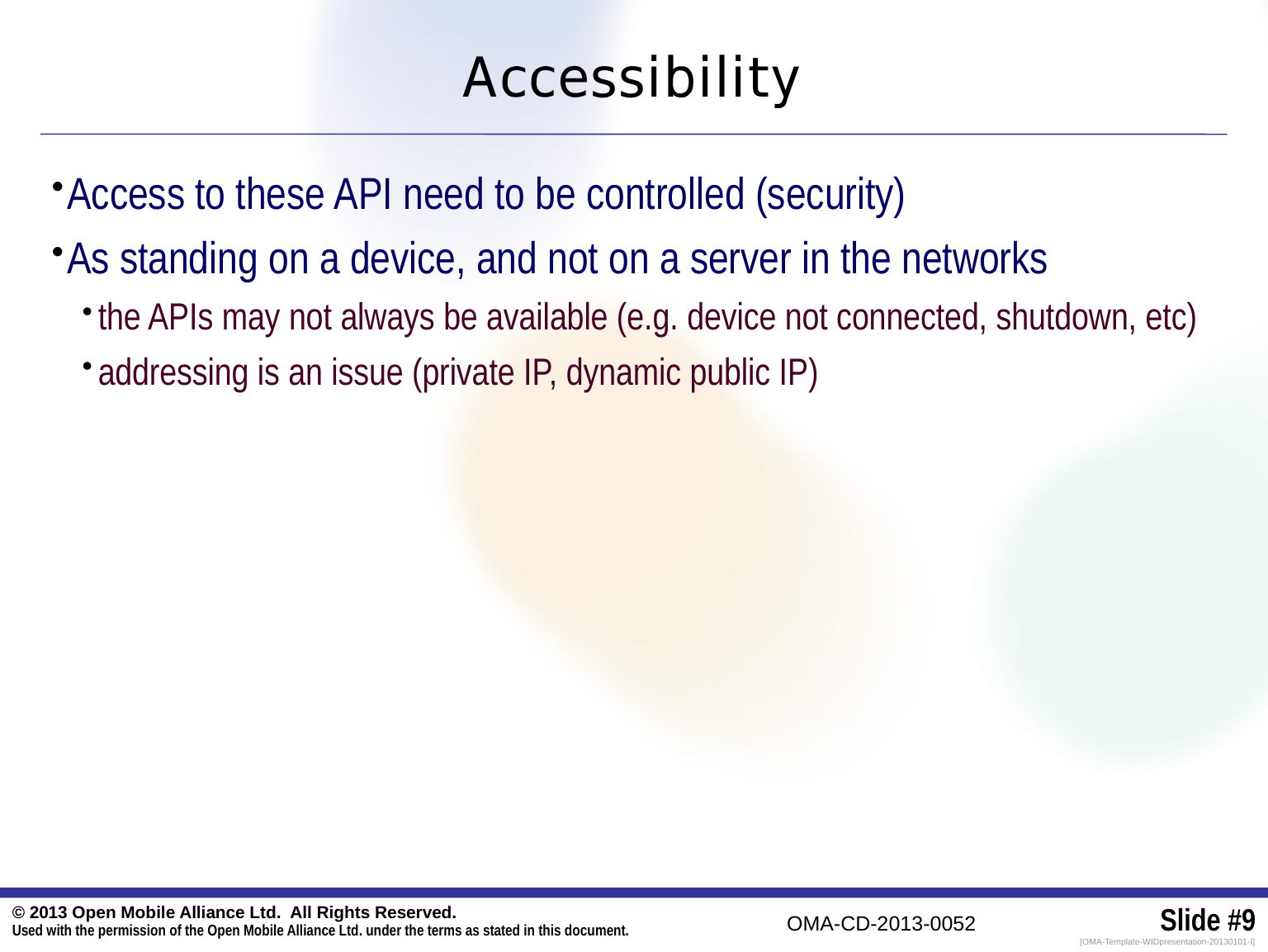

# Accessibility
Access to these API need to be controlled (security)
As standing on a device, and not on a server in the networks
the APIs may not always be available (e.g. device not connected, shutdown, etc)
addressing is an issue (private IP, dynamic public IP)